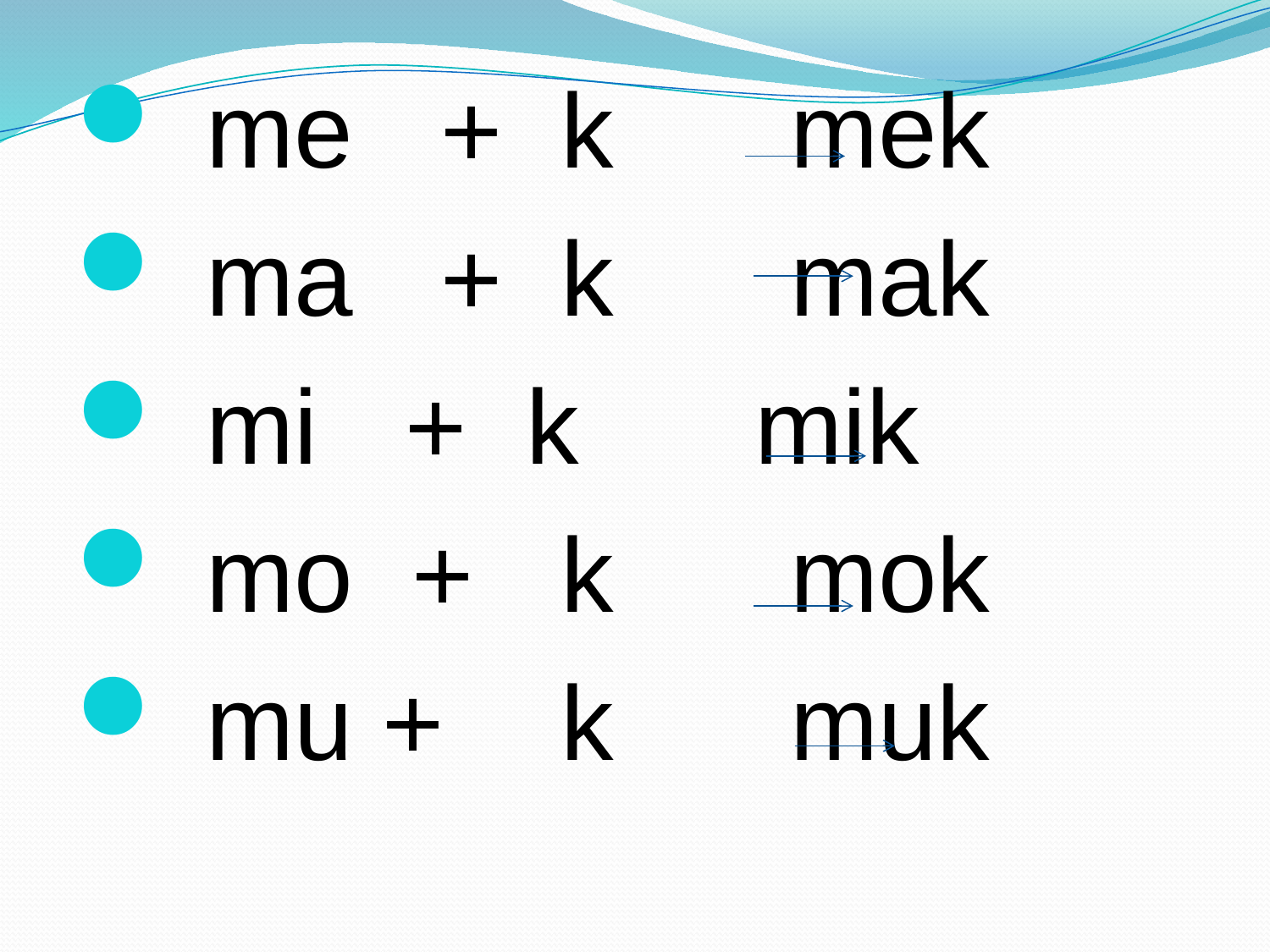

me   +  k      mek
 ma   +  k      mak
 mi   +  k      mik
 mo  +   k      mok
 mu +    k      muk